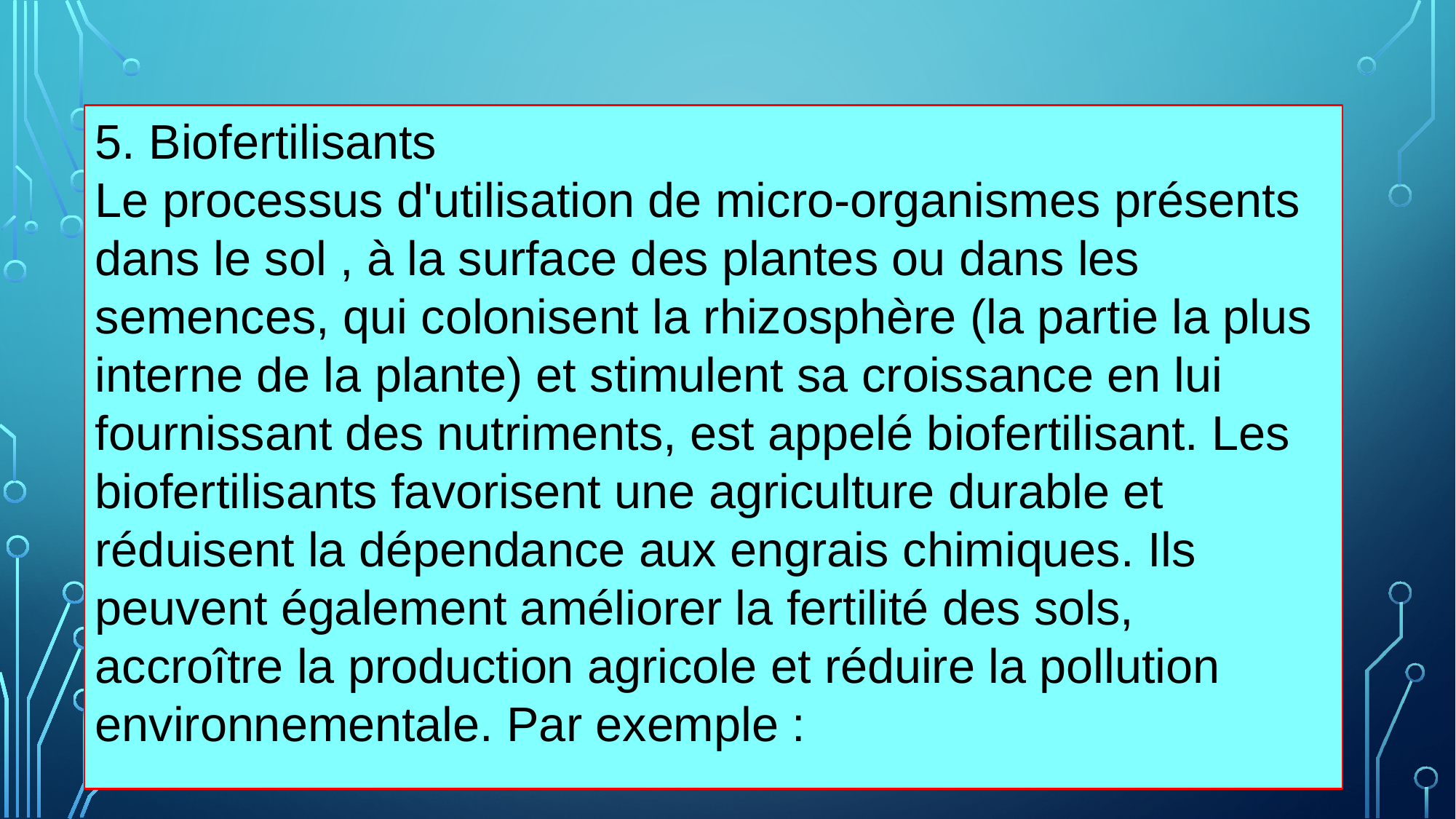

5. Biofertilisants
Le processus d'utilisation de micro-organismes présents dans le sol , à la surface des plantes ou dans les semences, qui colonisent la rhizosphère (la partie la plus interne de la plante) et stimulent sa croissance en lui fournissant des nutriments, est appelé biofertilisant. Les biofertilisants favorisent une agriculture durable et réduisent la dépendance aux engrais chimiques. Ils peuvent également améliorer la fertilité des sols, accroître la production agricole et réduire la pollution environnementale. Par exemple :